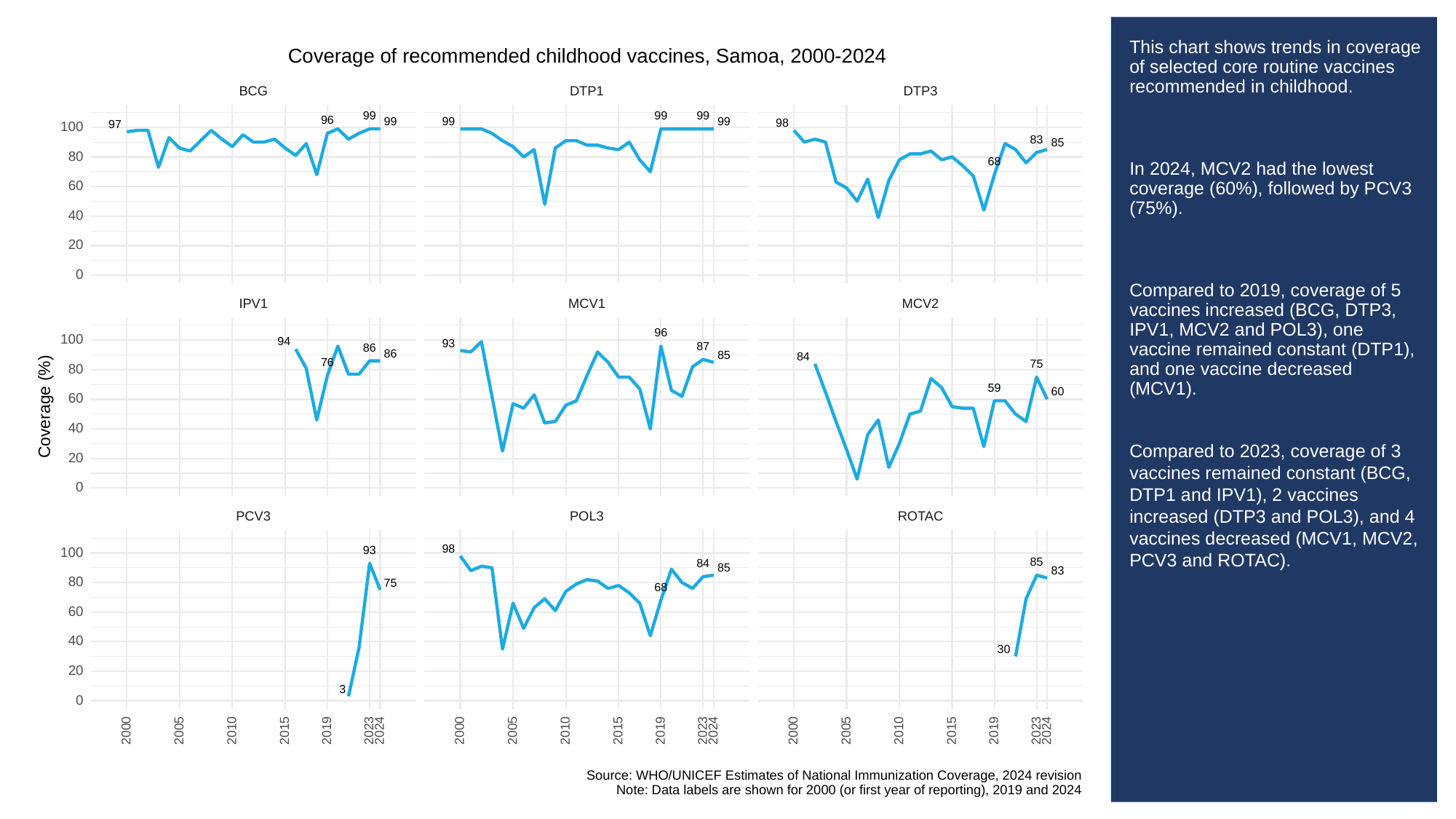

# This chart shows trends in coverage of selected core routine vaccines recommended in childhood.

In 2024, MCV2 had the lowest coverage (60%), followed by PCV3 (75%).

Compared to 2019, coverage of 5 vaccines increased (BCG, DTP3, IPV1, MCV2 and POL3), one vaccine remained constant (DTP1), and one vaccine decreased (MCV1).

Compared to 2023, coverage of 3 vaccines remained constant (BCG, DTP1 and IPV1), 2 vaccines increased (DTP3 and POL3), and 4 vaccines decreased (MCV1, MCV2, PCV3 and ROTAC).

Coverage of recommended childhood vaccines, Samoa, 2000-2024
BCG
DTP3
DTP1

99
99
99

96
99
99
99
98
97
100

83
85

80

68

60

40

20

0

MCV1
MCV2
IPV1

96
100
94
93

87
86

86
85
84

76
75

80

59

60
60
Coverage (%)

40

20

0

POL3
PCV3
ROTAC

98
93
100

85
84

85
83

80
75

68

60

40

30

20

3

0

2023
2023
2023
2000
2005
2010
2015
2019
2024
2000
2005
2010
2015
2019
2024
2000
2005
2010
2015
2019
2024
Source: WHO/UNICEF Estimates of National Immunization Coverage, 2024 revision
Note: Data labels are shown for 2000 (or first year of reporting), 2019 and 2024